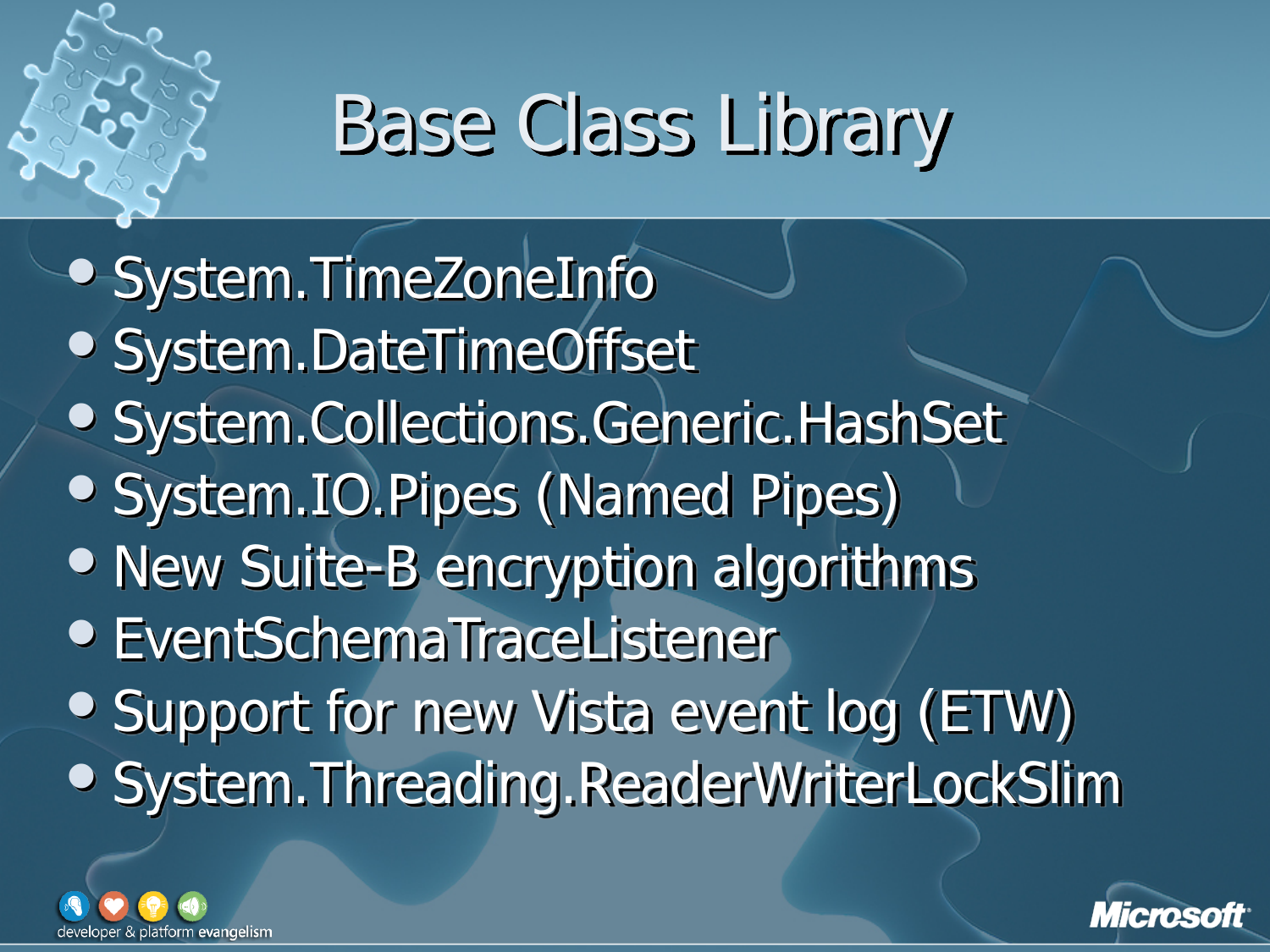

# Base Class Library
System.TimeZoneInfo
System.DateTimeOffset
System.Collections.Generic.HashSet
System.IO.Pipes (Named Pipes)
New Suite-B encryption algorithms
EventSchemaTraceListener
Support for new Vista event log (ETW)
System.Threading.ReaderWriterLockSlim